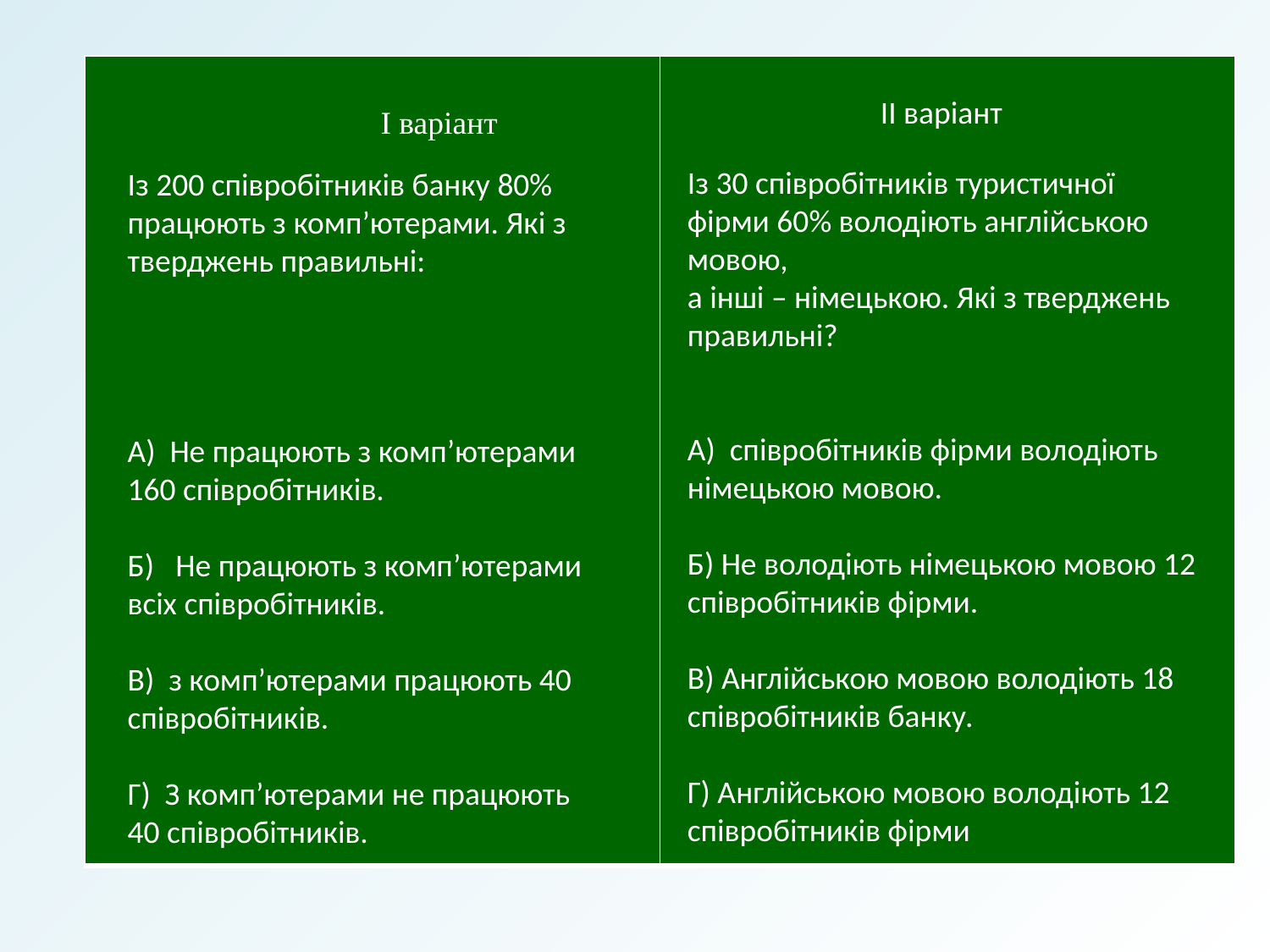

|  |  |
| --- | --- |
 ІІ варіант
| І варіант |
| --- |
Із 30 співробітників туристичної фірми 60% володіють англійською мовою,
а інші – німецькою. Які з тверджень правильні?

А)  співробітників фірми володіють німецькою мовою.

Б) Не володіють німецькою мовою 12 співробітників фірми.

В) Англійською мовою володіють 18 співробітників банку.

Г) Англійською мовою володіють 12 співробітників фірми
Із 200 співробітників банку 80% працюють з комп’ютерами. Які з тверджень правильні:

А)  Не працюють з комп’ютерами   160 співробітників.

Б)   Не працюють з комп’ютерами  всіх співробітників.

В)  з комп’ютерами працюють 40 співробітників.

Г)  З комп’ютерами не працюють
40 співробітників.